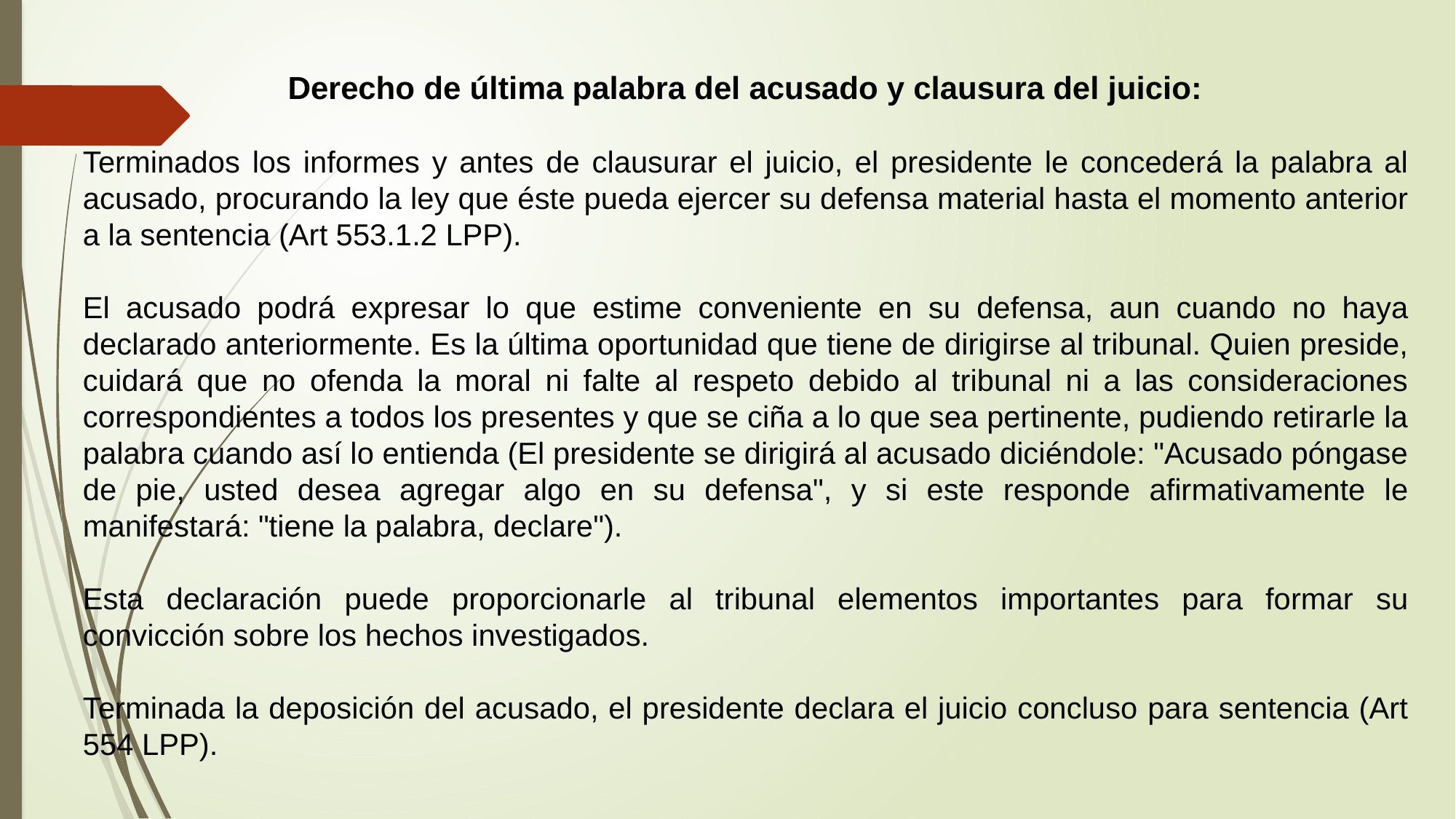

Derecho de última palabra del acusado y clausura del juicio:

Terminados los informes y antes de clausurar el juicio, el presidente le concederá la palabra al acusado, procurando la ley que éste pueda ejercer su defensa material hasta el momento anterior a la sentencia (Art 553.1.2 LPP).

El acusado podrá expresar lo que estime conveniente en su defensa, aun cuando no haya declarado anteriormente. Es la última oportunidad que tiene de dirigirse al tribunal. Quien preside, cuidará que no ofenda la moral ni falte al respeto debido al tribunal ni a las consideraciones correspondientes a todos los presentes y que se ciña a lo que sea pertinente, pudiendo retirarle la palabra cuando así lo entienda (El presidente se dirigirá al acusado diciéndole: "Acusado póngase de pie, usted desea agregar algo en su defensa", y si este responde afirmativamente le manifestará: "tiene la palabra, declare").

Esta declaración puede proporcionarle al tribunal elementos importantes para formar su convicción sobre los hechos investigados.

Terminada la deposición del acusado, el presidente declara el juicio concluso para sentencia (Art 554 LPP).